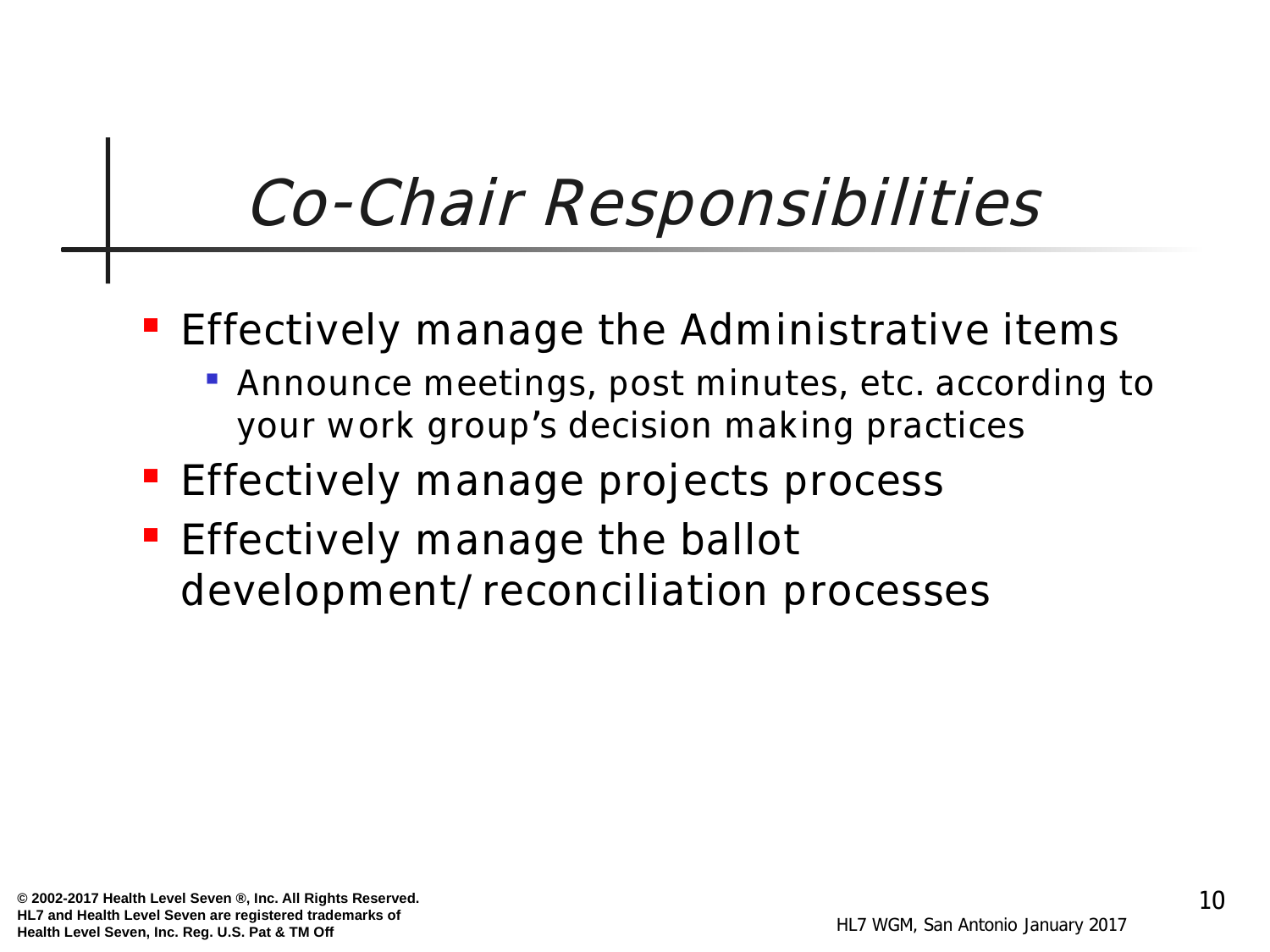

# Co-Chair Responsibilities
Effectively manage the Administrative items
Announce meetings, post minutes, etc. according to your work group’s decision making practices
Effectively manage projects process
Effectively manage the ballot development/reconciliation processes

10